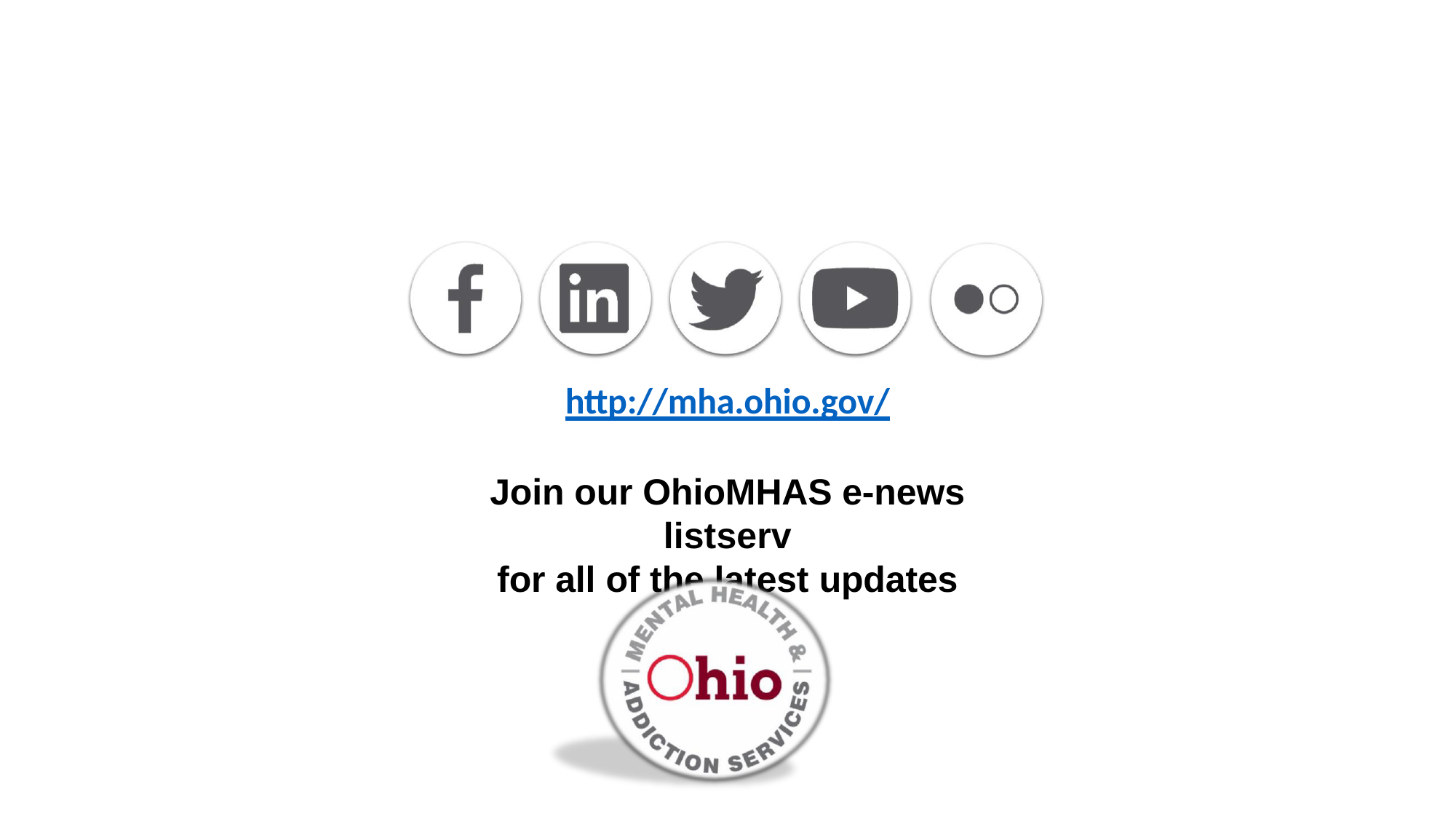

http://mha.ohio.gov/

Join our OhioMHAS e-news listserv
for all of the latest updates